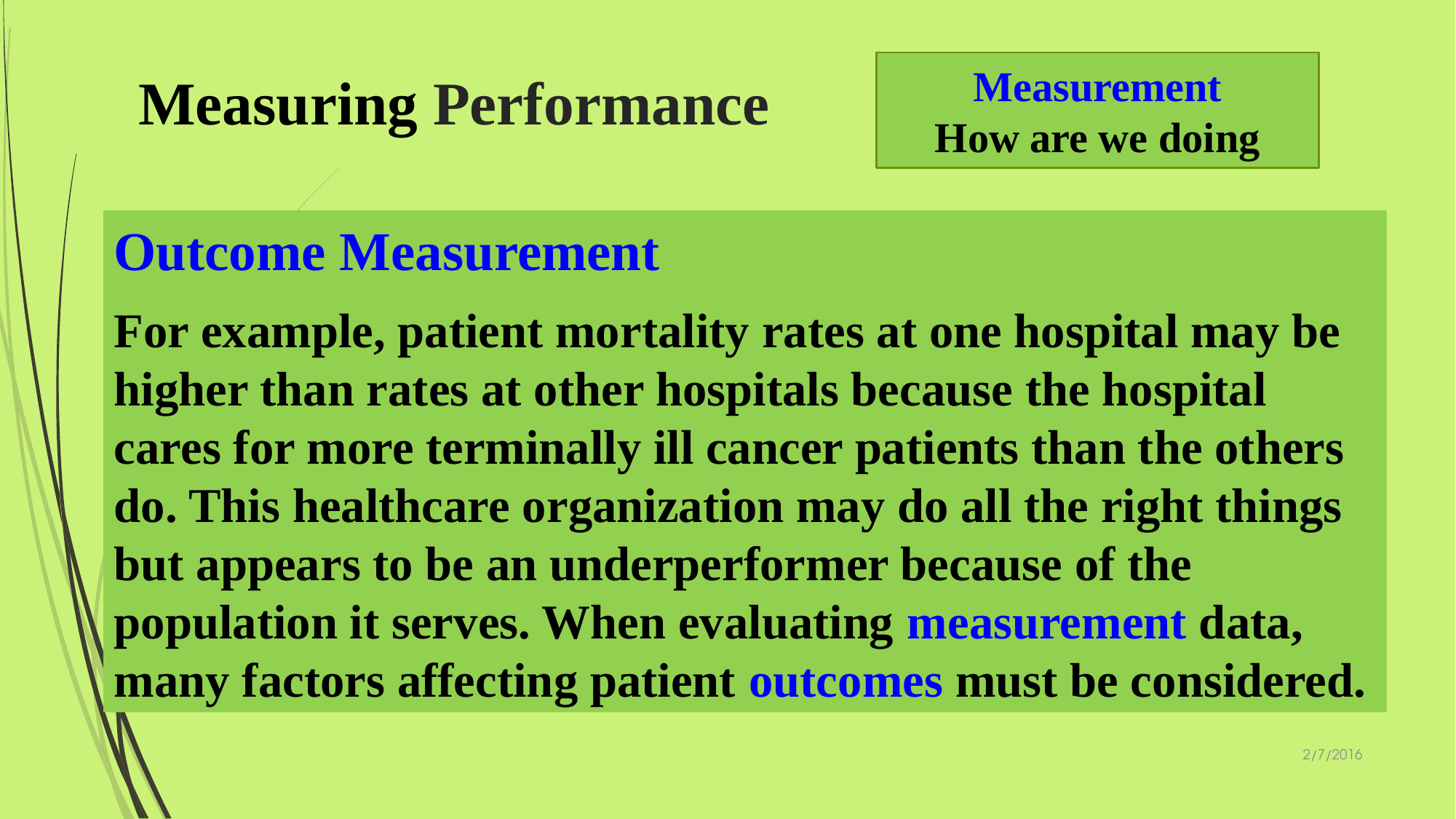

# Measuring Performance
Measurement
How are we doing

Outcome Measurement
For example, patient mortality rates at one hospital may be higher than rates at other hospitals because the hospital cares for more terminally ill cancer patients than the others do. This healthcare organization may do all the right things but appears to be an underperformer because of the population it serves. When evaluating measurement data, many factors affecting patient outcomes must be considered.
2/7/2016
Mohammed Alnaif Ph.D.